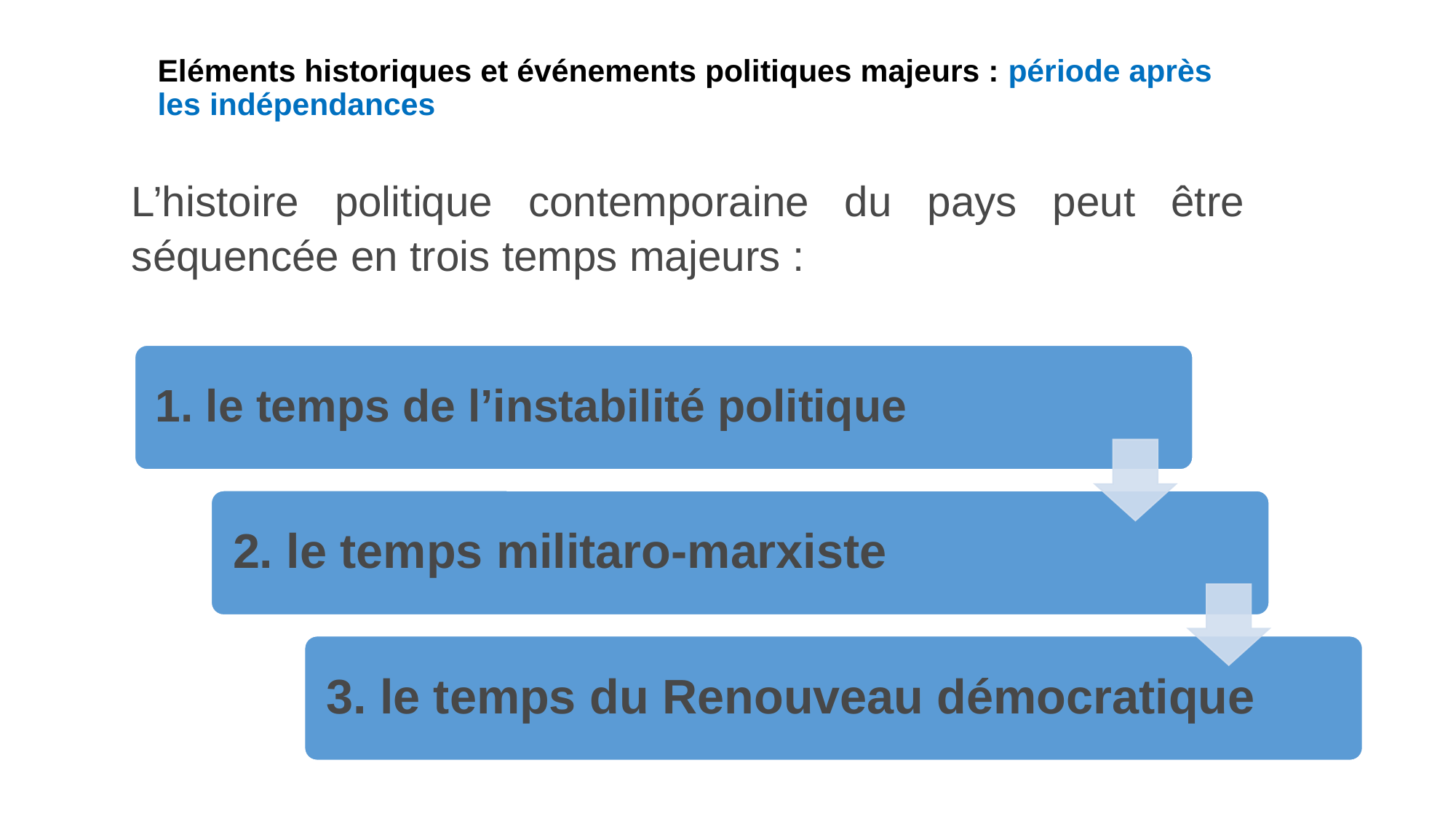

# Eléments historiques et événements politiques majeurs : période après les indépendances
L’histoire politique contemporaine du pays peut être séquencée en trois temps majeurs :

1. le temps de l’instabilité politique
2. le temps militaro-marxiste
3. le temps du Renouveau démocratique